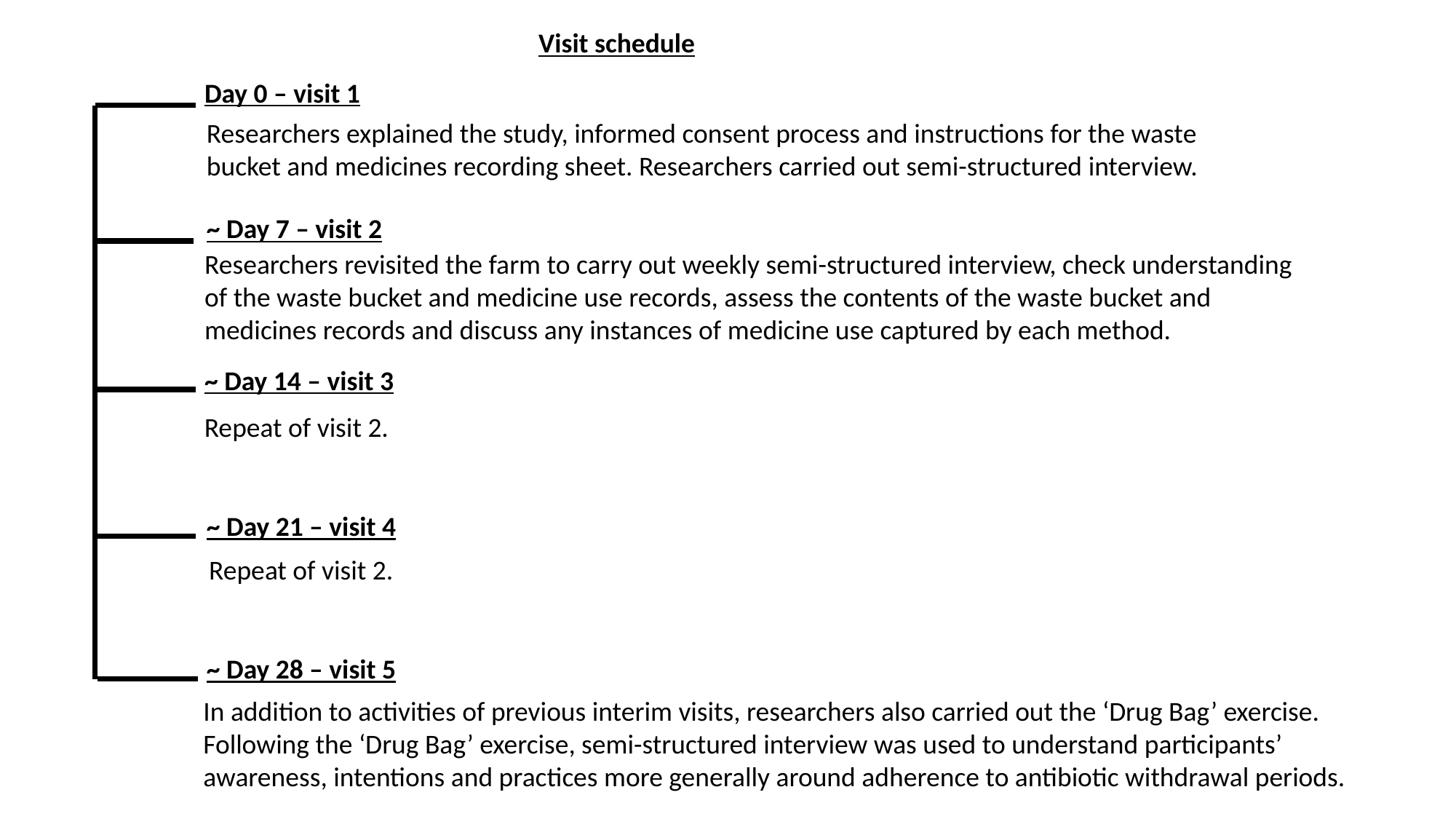

Visit schedule
Day 0 – visit 1
Researchers explained the study, informed consent process and instructions for the waste bucket and medicines recording sheet. Researchers carried out semi-structured interview.
~ Day 7 – visit 2
Researchers revisited the farm to carry out weekly semi-structured interview, check understanding of the waste bucket and medicine use records, assess the contents of the waste bucket and medicines records and discuss any instances of medicine use captured by each method.
~ Day 14 – visit 3
Repeat of visit 2.
~ Day 21 – visit 4
Repeat of visit 2.
~ Day 28 – visit 5
In addition to activities of previous interim visits, researchers also carried out the ‘Drug Bag’ exercise. Following the ‘Drug Bag’ exercise, semi-structured interview was used to understand participants’ awareness, intentions and practices more generally around adherence to antibiotic withdrawal periods.